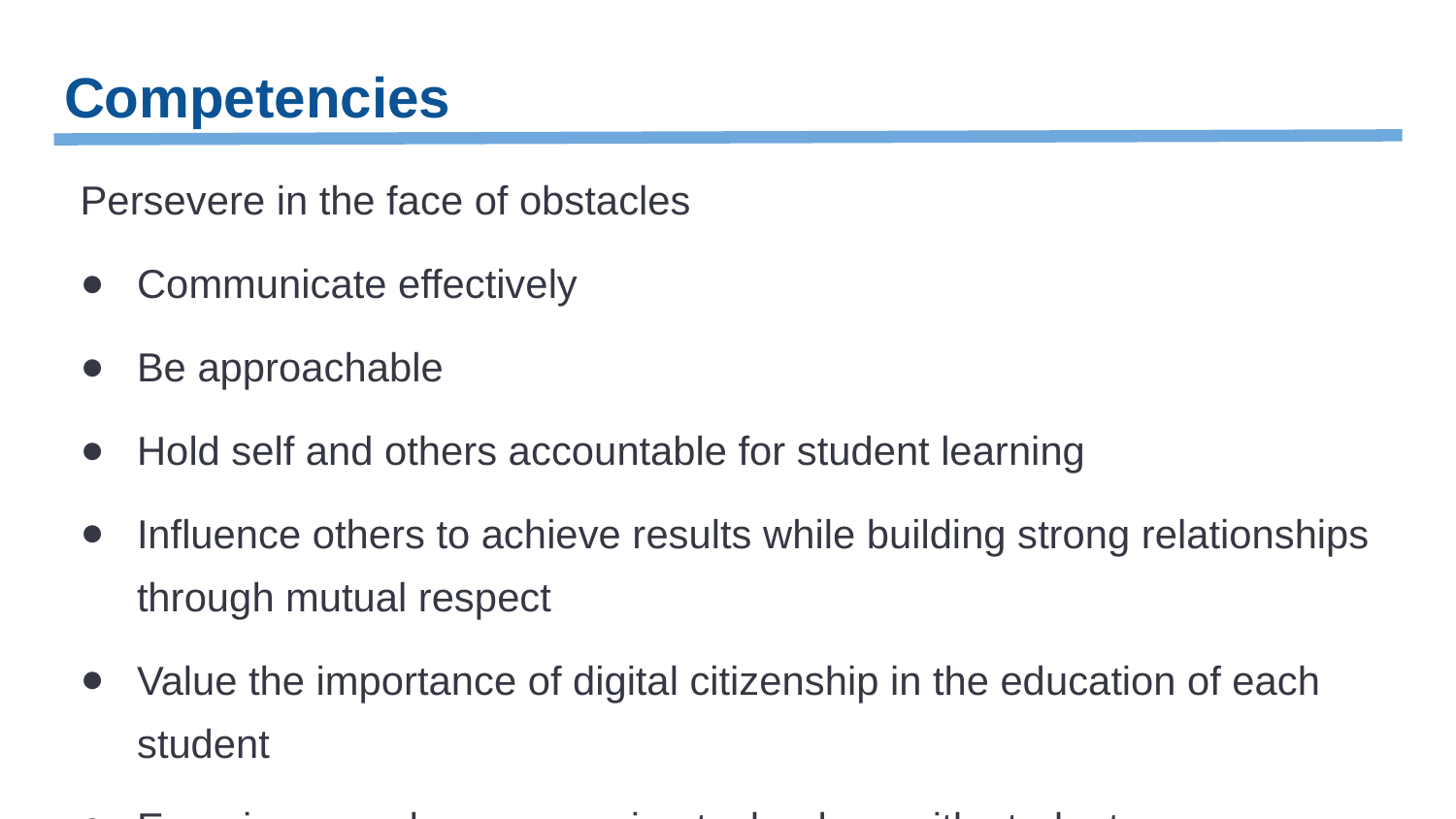

# Competencies
Persevere in the face of obstacles
Communicate effectively
Be approachable
Hold self and others accountable for student learning
Influence others to achieve results while building strong relationships through mutual respect
Value the importance of digital citizenship in the education of each student
Experience and success using technology with students